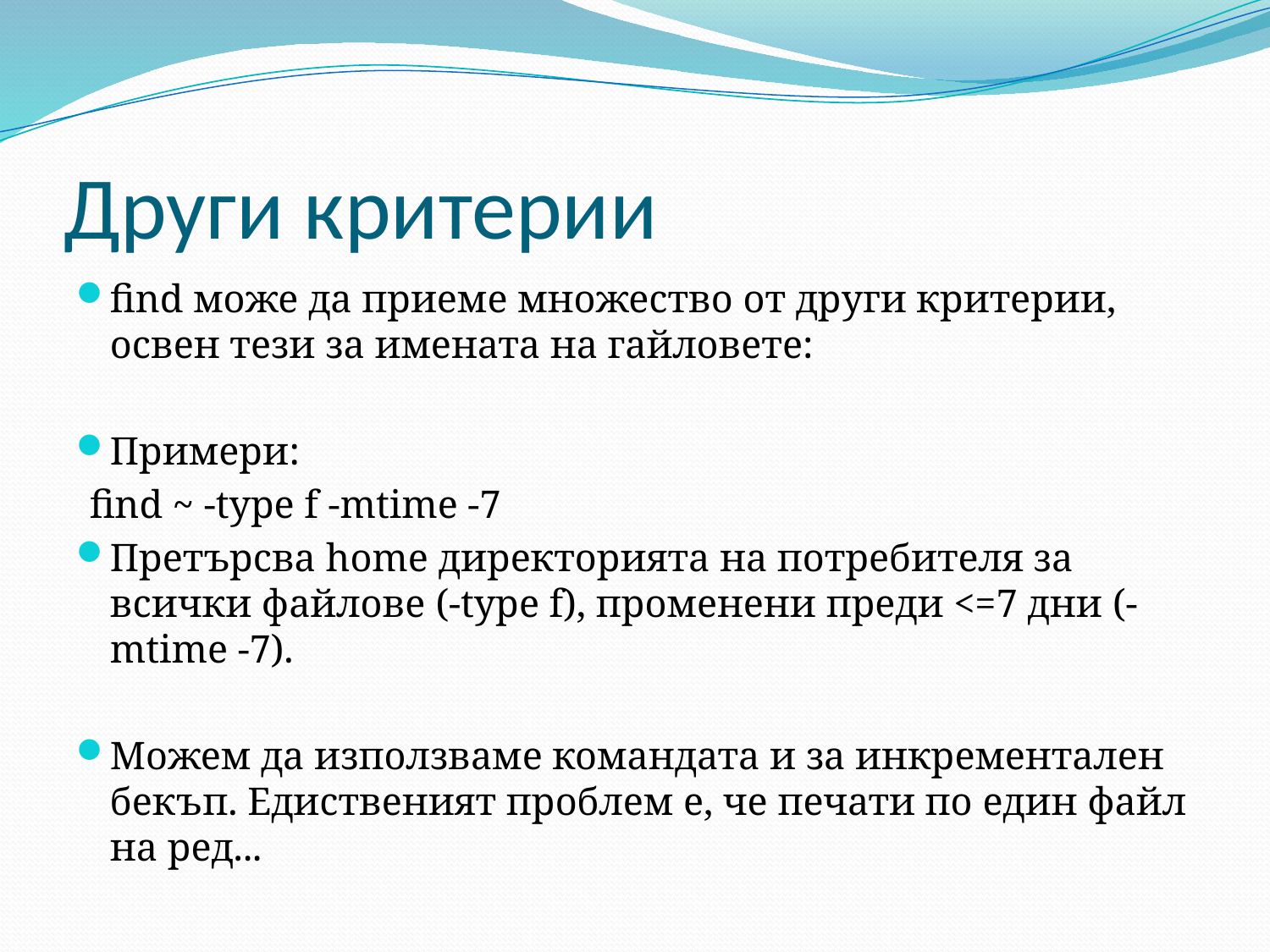

# Други критерии
find може да приеме множество от други критерии, освен тези за имената на гайловете:

Примери:
find ~ -type f -mtime -7
Претърсва home директорията на потребителя за всички файлове (-type f), променени преди <=7 дни (-mtime -7).

Можем да използваме командата и за инкрементален бекъп. Едиственият проблем е, че печати по един файл на ред...